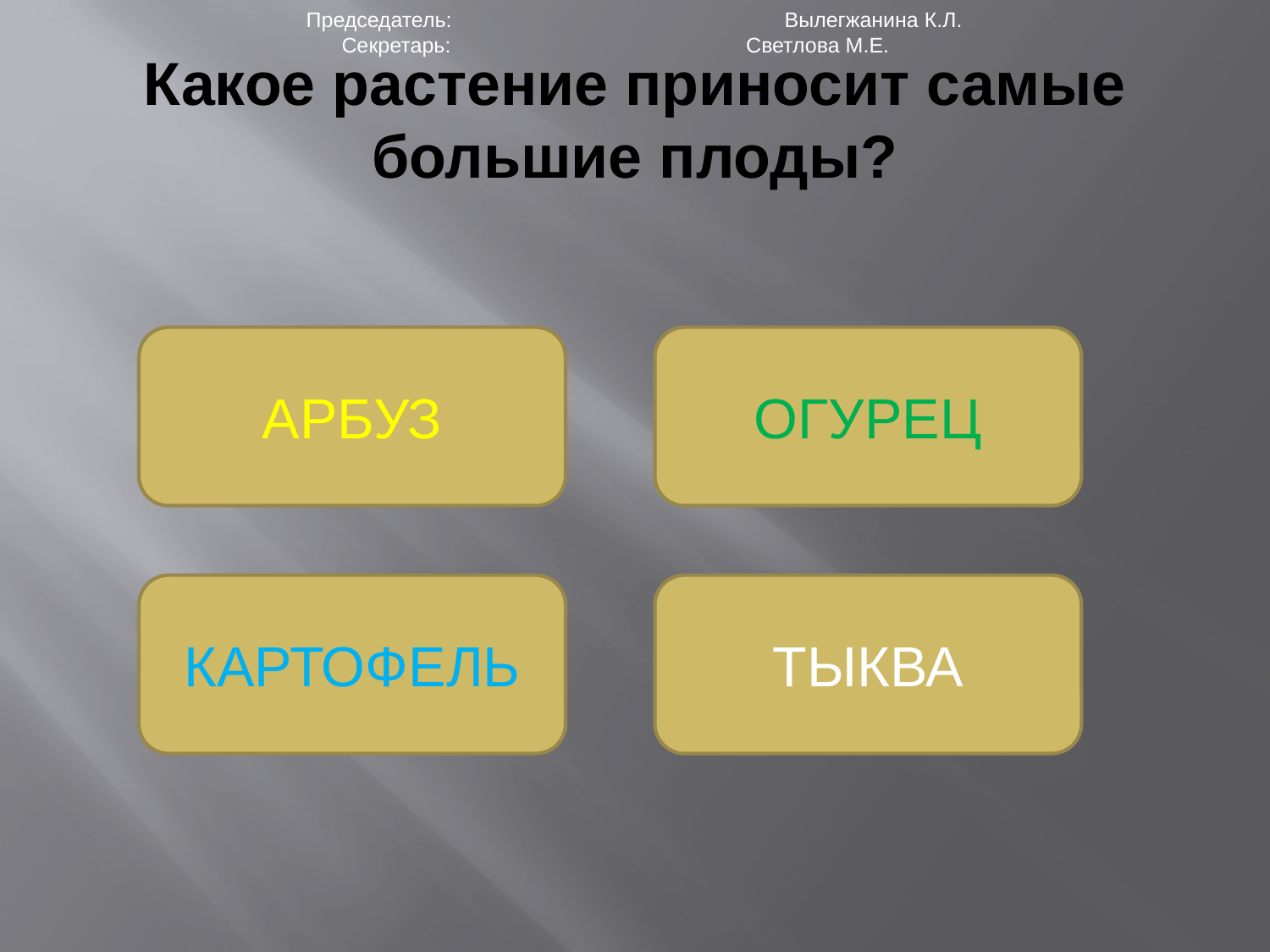

Председатель:     	                                      Вылегжанина К.Л.
      Секретарь:                                                  Светлова М.Е.
# Какое растение приносит самые большие плоды?

АРБУЗ
ОГУРЕЦ
КАРТОФЕЛЬ
ТЫКВА